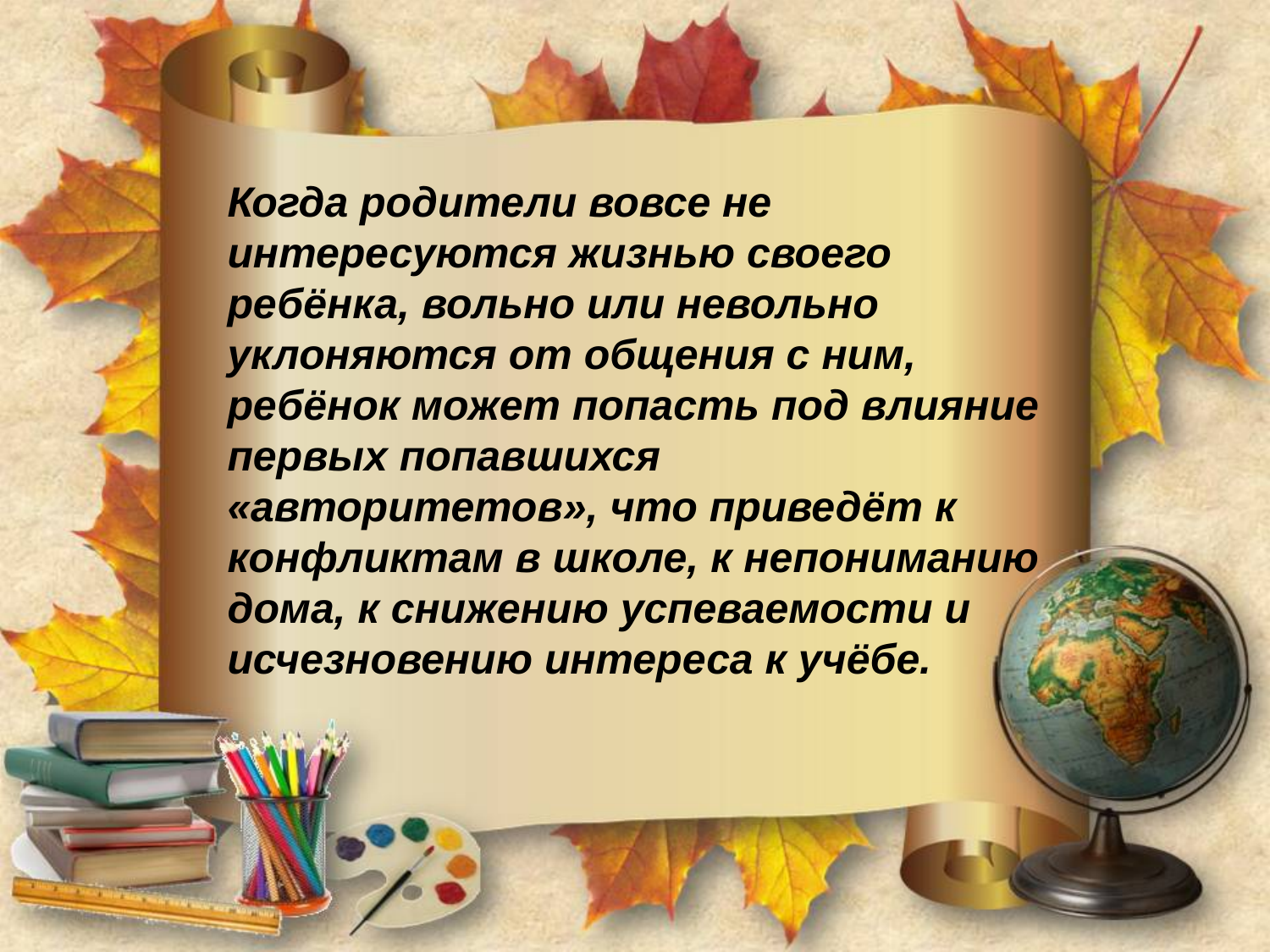

Когда родители вовсе не интересуются жизнью своего ребёнка, вольно или невольно уклоняются от общения с ним, ребёнок может попасть под влияние первых попавшихся «авторитетов», что приведёт к конфликтам в школе, к непониманию дома, к снижению успеваемости и исчезновению интереса к учёбе.
#